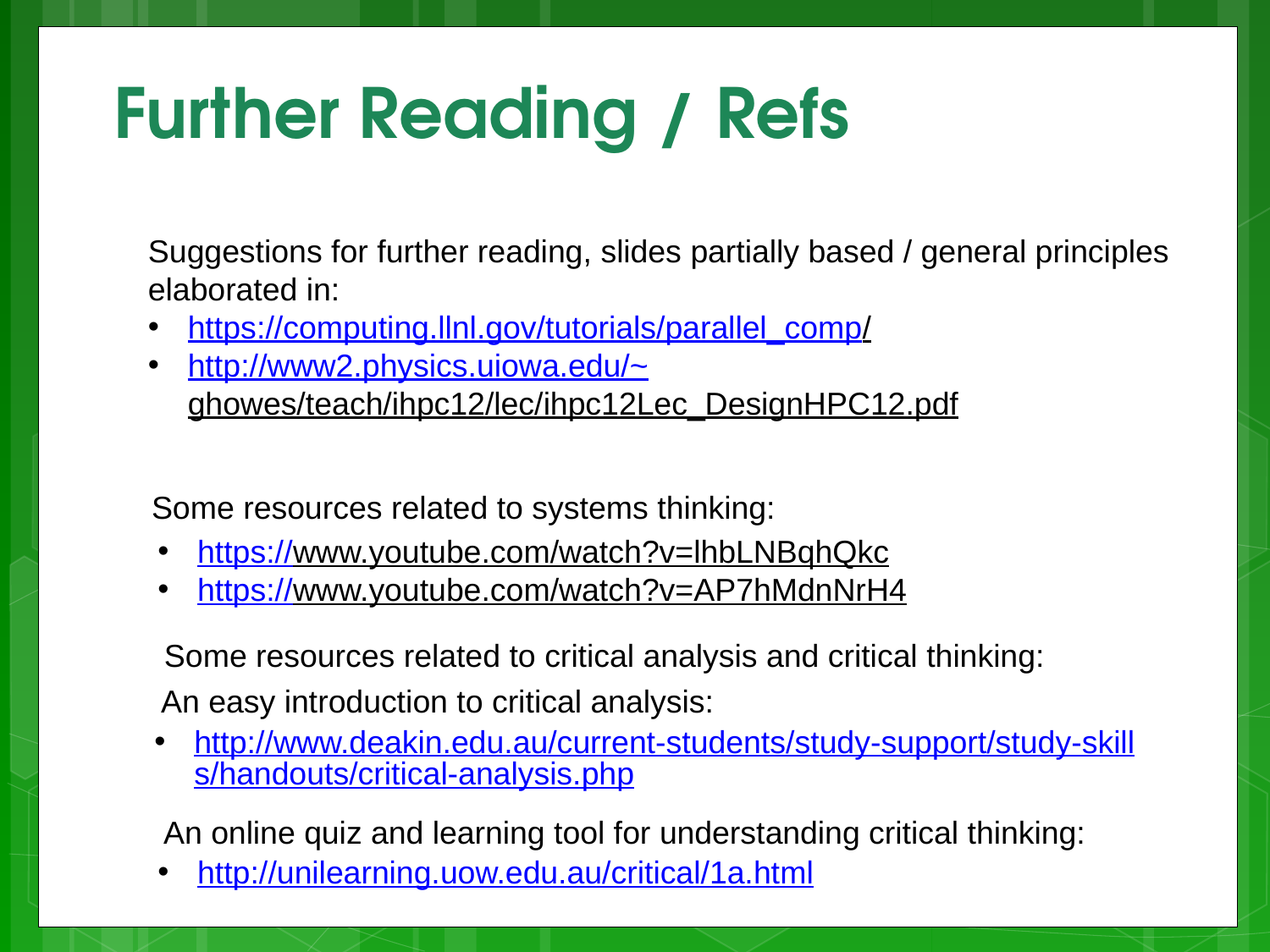

# Further Reading / Refs
Suggestions for further reading, slides partially based / general principles elaborated in:
https://computing.llnl.gov/tutorials/parallel_comp/
http://www2.physics.uiowa.edu/~ghowes/teach/ihpc12/lec/ihpc12Lec_DesignHPC12.pdf

Some resources related to systems thinking:
https://www.youtube.com/watch?v=lhbLNBqhQkc
https://www.youtube.com/watch?v=AP7hMdnNrH4
Some resources related to critical analysis and critical thinking:
An easy introduction to critical analysis:
http://www.deakin.edu.au/current-students/study-support/study-skills/handouts/critical-analysis.php
An online quiz and learning tool for understanding critical thinking:
http://unilearning.uow.edu.au/critical/1a.html